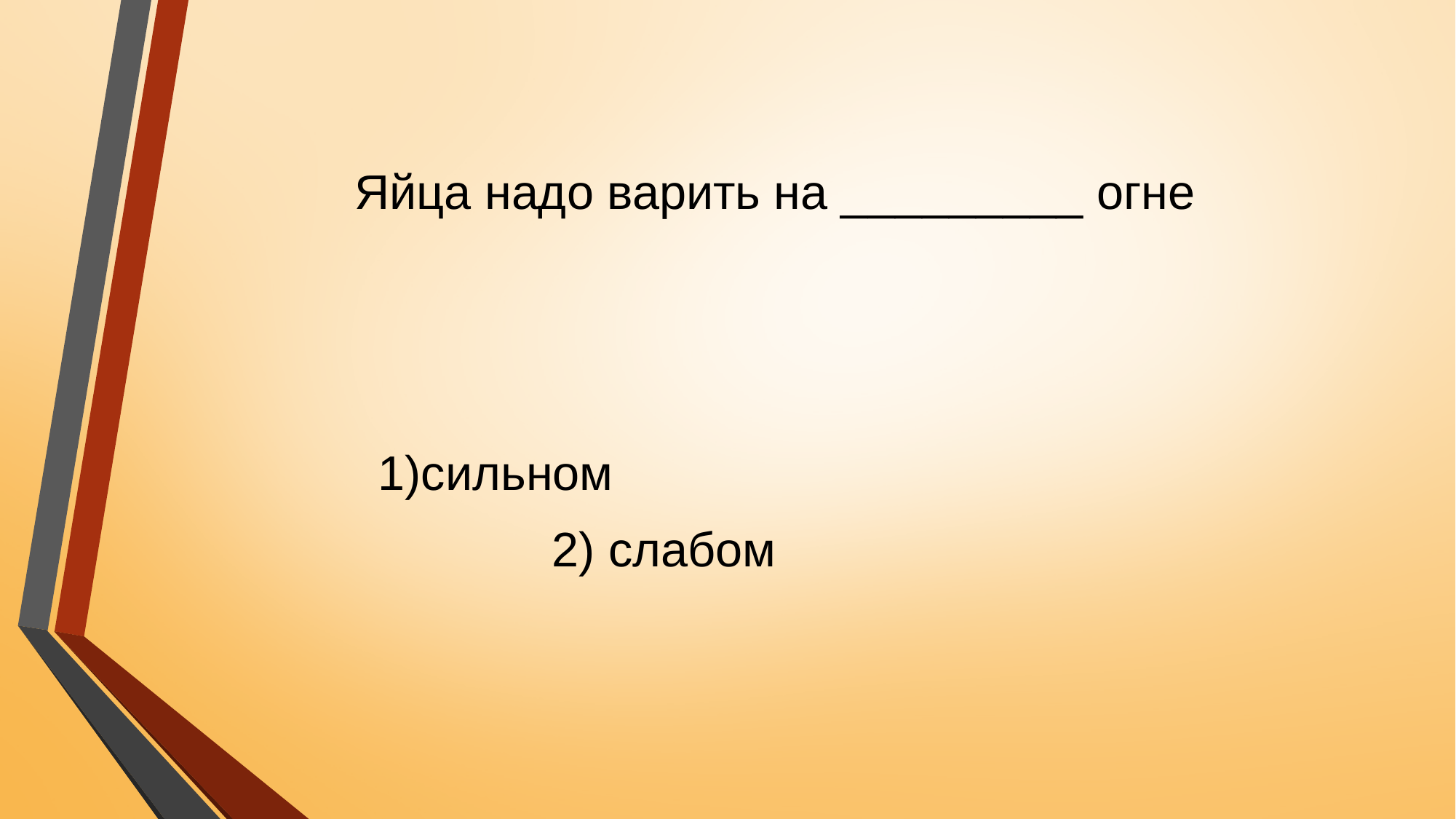

# Яйца надо варить на _________ огне
1)сильном
   2) слабом